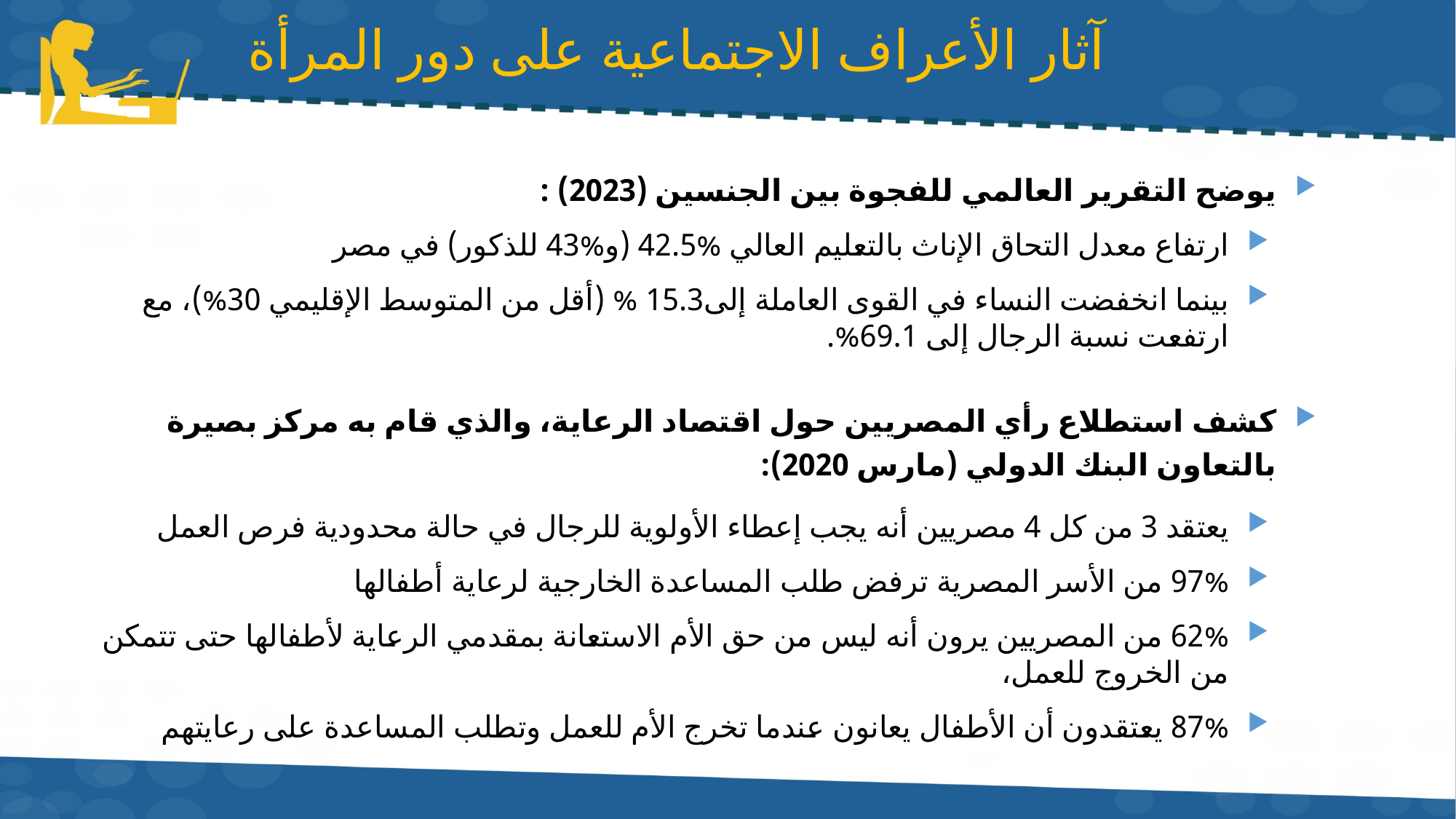

# آثار الأعراف الاجتماعية على دور المرأة
يوضح التقرير العالمي للفجوة بين الجنسين (2023) :
ارتفاع معدل التحاق الإناث بالتعليم العالي %42.5 (و%43 للذكور) في مصر
بينما انخفضت النساء في القوى العاملة إلى15.3 % (أقل من المتوسط الإقليمي 30%)، مع ارتفعت نسبة الرجال إلى 69.1%.

كشف استطلاع رأي المصريين حول اقتصاد الرعاية، والذي قام به مركز بصيرة بالتعاون البنك الدولي (مارس 2020):
يعتقد 3 من كل 4 مصريين أنه يجب إعطاء الأولوية للرجال في حالة محدودية فرص العمل
97% من الأسر المصرية ترفض طلب المساعدة الخارجية لرعاية أطفالها
62% من المصريين يرون أنه ليس من حق الأم الاستعانة بمقدمي الرعاية لأطفالها حتى تتمكن من الخروج للعمل،
87% يعتقدون أن الأطفال يعانون عندما تخرج الأم للعمل وتطلب المساعدة على رعايتهم